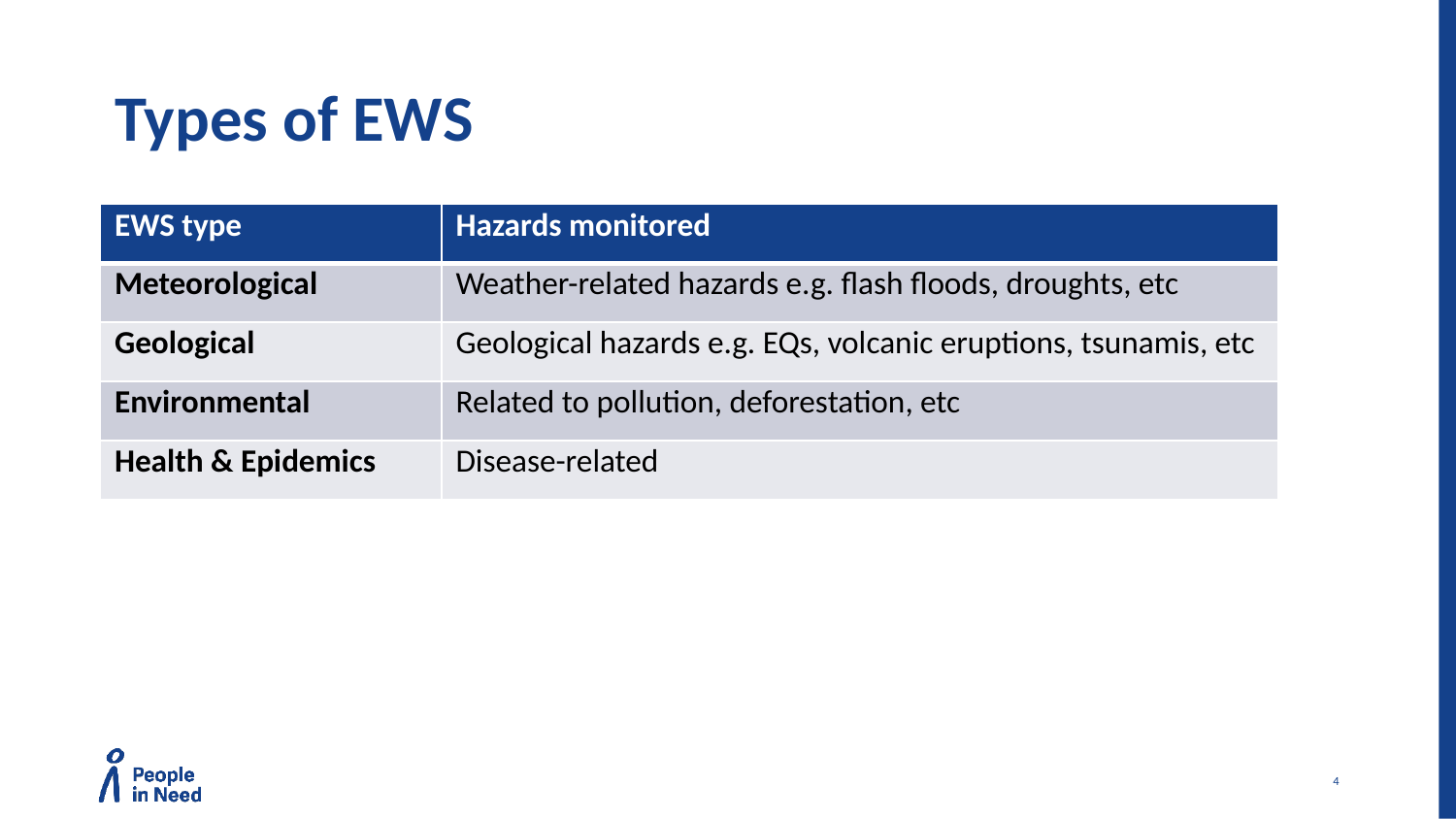

# Types of EWS
| EWS type | Hazards monitored |
| --- | --- |
| Meteorological | Weather-related hazards e.g. flash floods, droughts, etc |
| Geological | Geological hazards e.g. EQs, volcanic eruptions, tsunamis, etc |
| Environmental | Related to pollution, deforestation, etc |
| Health & Epidemics | Disease-related |